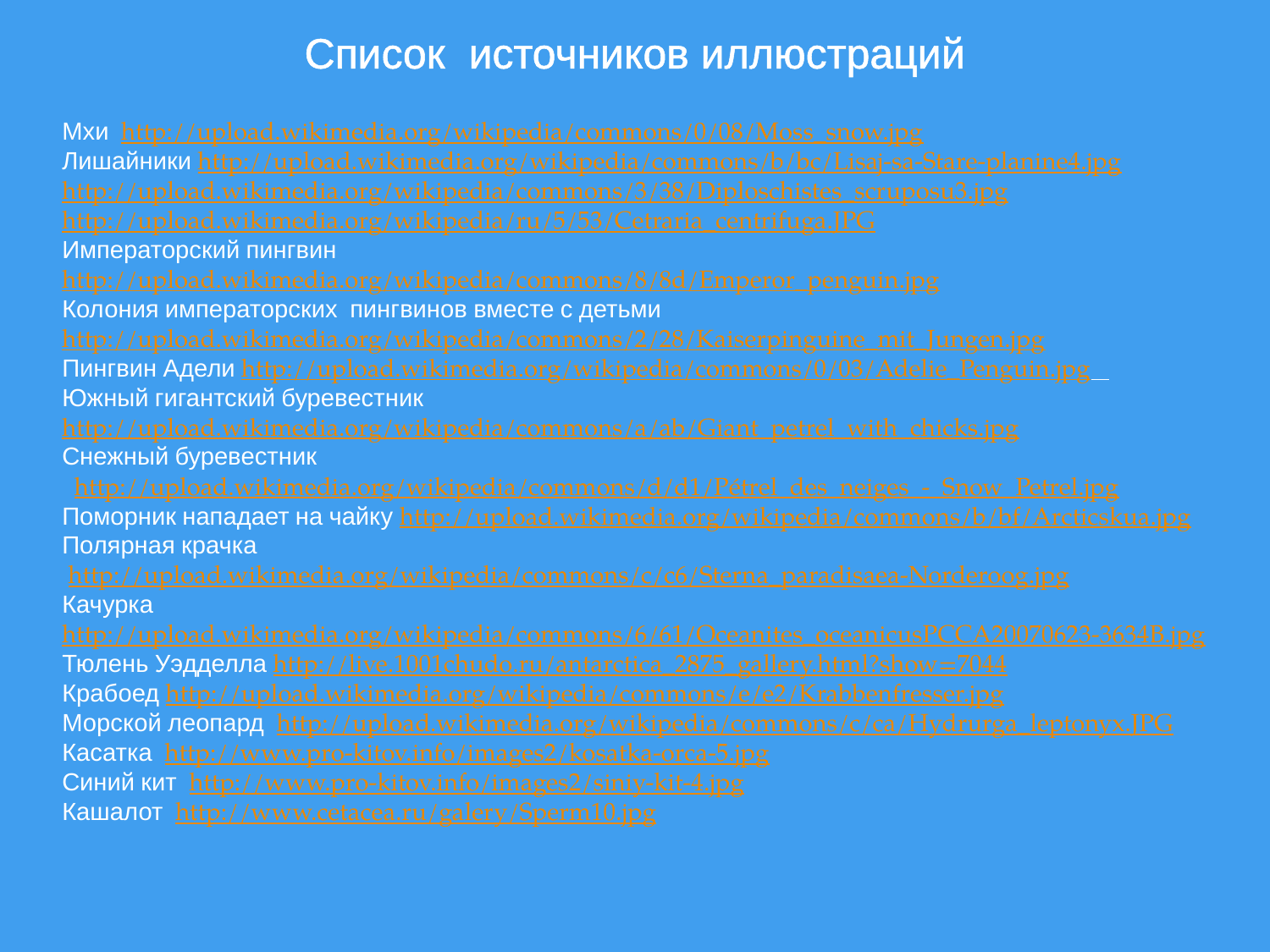

Список  источников иллюстраций
Мхи  http://upload.wikimedia.org/wikipedia/commons/0/08/Moss_snow.jpg
Лишайники http://upload.wikimedia.org/wikipedia/commons/b/bc/Lisaj-sa-Stare-planine4.jpg
http://upload.wikimedia.org/wikipedia/commons/3/38/Diploschistes_scruposu3.jpg
http://upload.wikimedia.org/wikipedia/ru/5/53/Cetraria_centrifuga.JPG
Императорский пингвин  http://upload.wikimedia.org/wikipedia/commons/8/8d/Emperor_penguin.jpg
Колония императорских  пингвинов вместе с детьми  http://upload.wikimedia.org/wikipedia/commons/2/28/Kaiserpinguine_mit_Jungen.jpg
Пингвин Адели http://upload.wikimedia.org/wikipedia/commons/0/03/Adelie_Penguin.jpg
Южный гигантский буревестник  http://upload.wikimedia.org/wikipedia/commons/a/ab/Giant_petrel_with_chicks.jpg
Снежный буревестник
  http://upload.wikimedia.org/wikipedia/commons/d/d1/Pétrel_des_neiges_-_Snow_Petrel.jpg
Поморник нападает на чайку http://upload.wikimedia.org/wikipedia/commons/b/bf/Arcticskua.jpg
Полярная крачка
 http://upload.wikimedia.org/wikipedia/commons/c/c6/Sterna_paradisaea-Norderoog.jpg
Качурка  http://upload.wikimedia.org/wikipedia/commons/6/61/Oceanites_oceanicusPCCA20070623-3634B.jpg
Тюлень Уэдделла http://live.1001chudo.ru/antarctica_2875_gallery.html?show=7044
Крабоед http://upload.wikimedia.org/wikipedia/commons/e/e2/Krabbenfresser.jpg
Морской леопард  http://upload.wikimedia.org/wikipedia/commons/c/ca/Hydrurga_leptonyx.JPG
Касатка  http://www.pro-kitov.info/images2/kosatka-orca-5.jpg
Синий кит  http://www.pro-kitov.info/images2/siniy-kit-4.jpg
Кашалот  http://www.cetacea.ru/galery/Sperm10.jpg